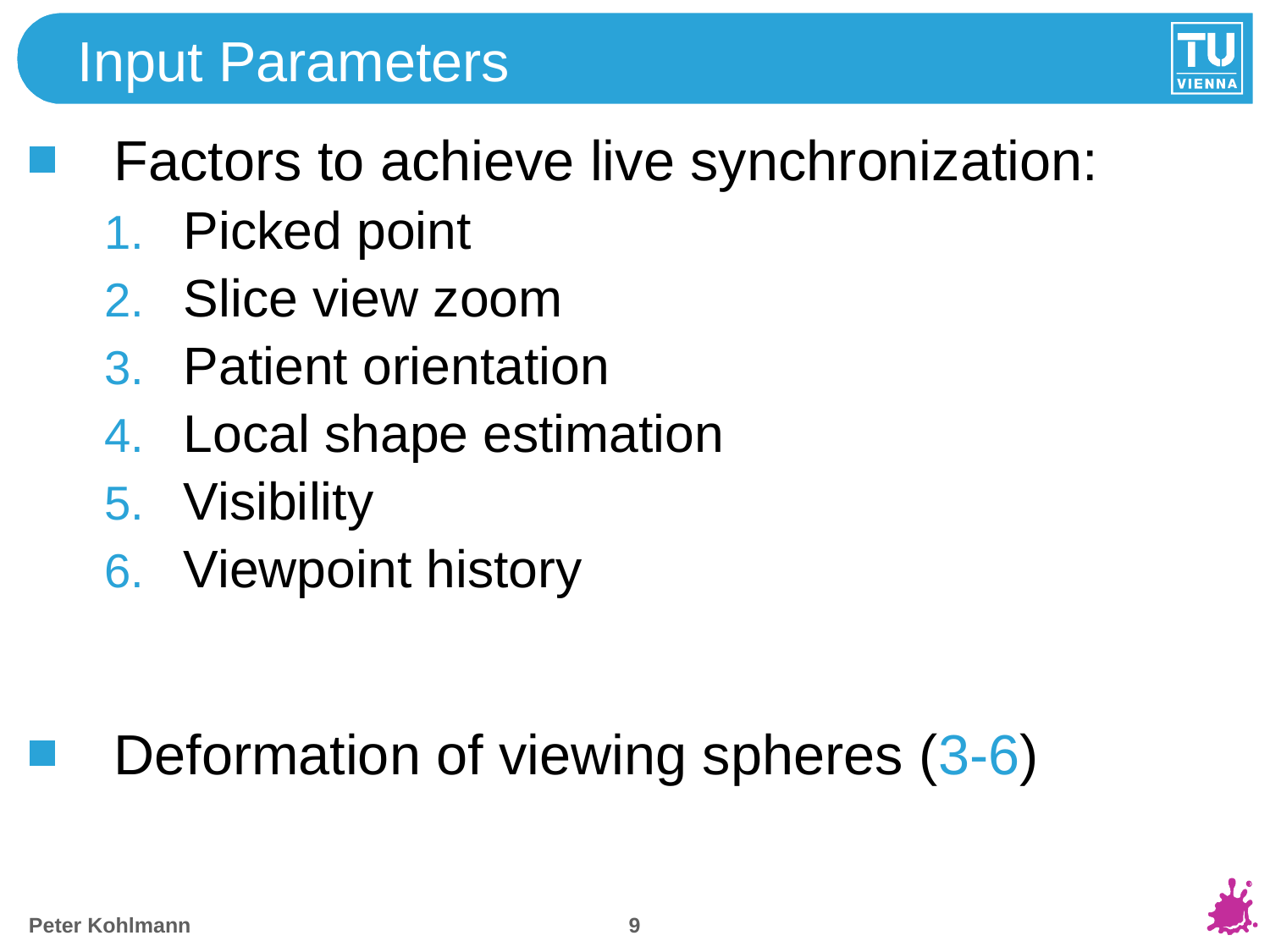

# Input Parameters
Factors to achieve live synchronization:
Picked point
Slice view zoom
Patient orientation
Local shape estimation
Visibility
Viewpoint history

Deformation of viewing spheres (3-6)

9
Peter Kohlmann